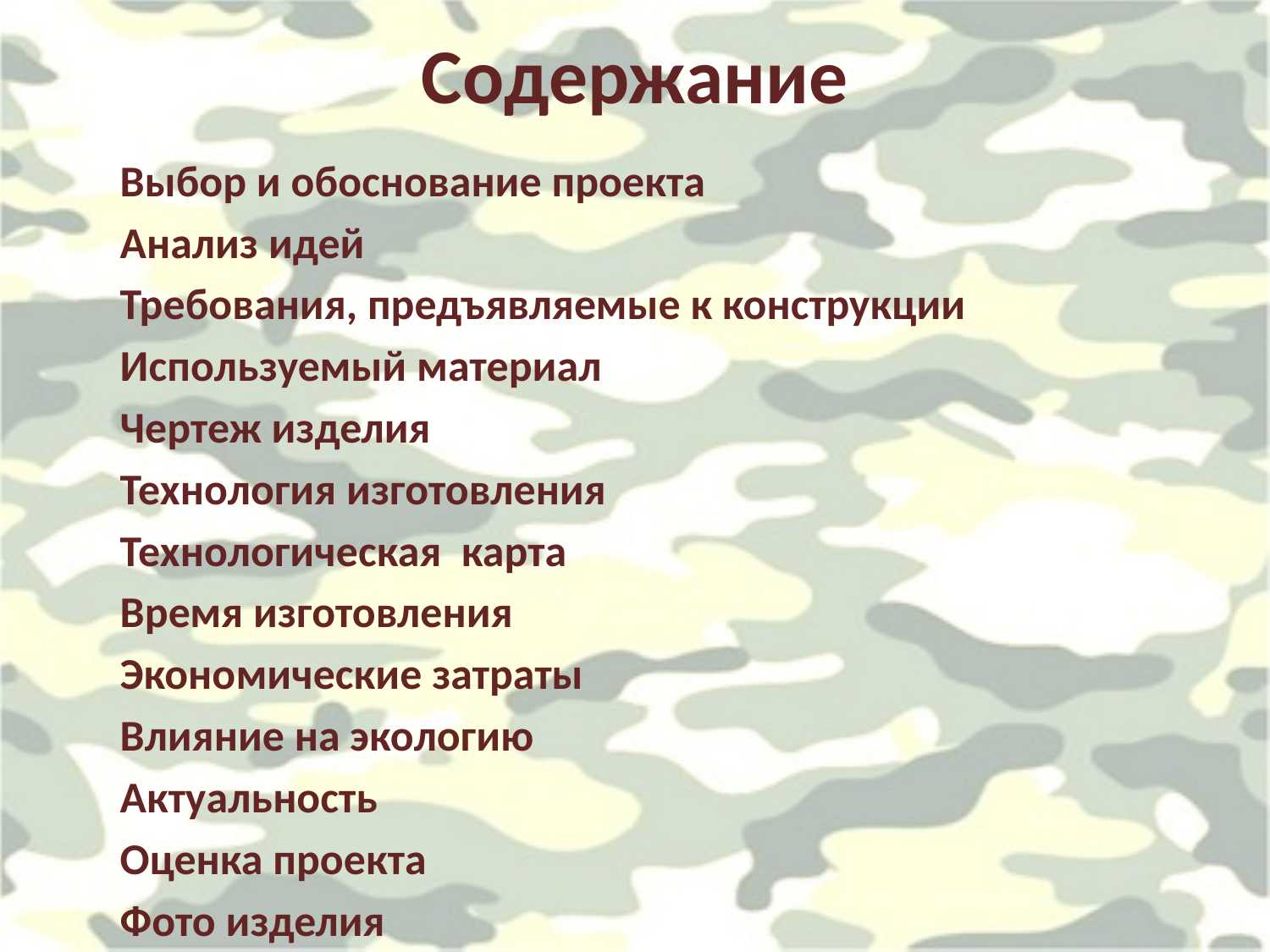

# Содержание
Выбор и обоснование проекта
Анализ идей
Требования, предъявляемые к конструкции
Используемый материал
Чертеж изделия
Технология изготовления
Технологическая  карта
Время изготовления
Экономические затраты
Влияние на экологию
Актуальность
Оценка проекта
Фото изделия